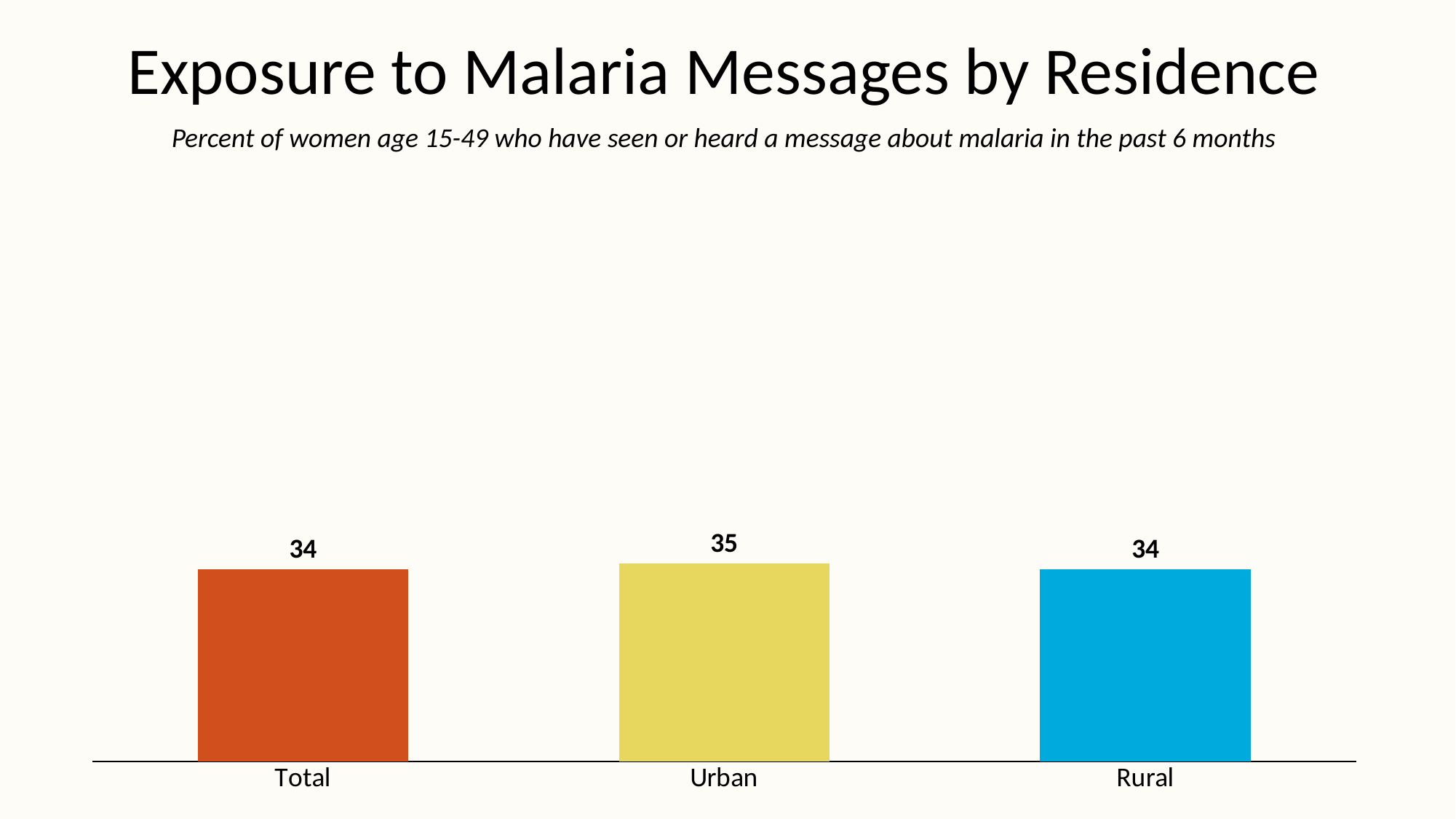

# Exposure to Malaria Messages by Residence
Percent of women age 15-49 who have seen or heard a message about malaria in the past 6 months

### Chart

| Category | Series 1 |
|---|---|
| Total | 34.0 |
| Urban | 35.0 |
| Rural | 34.0 |